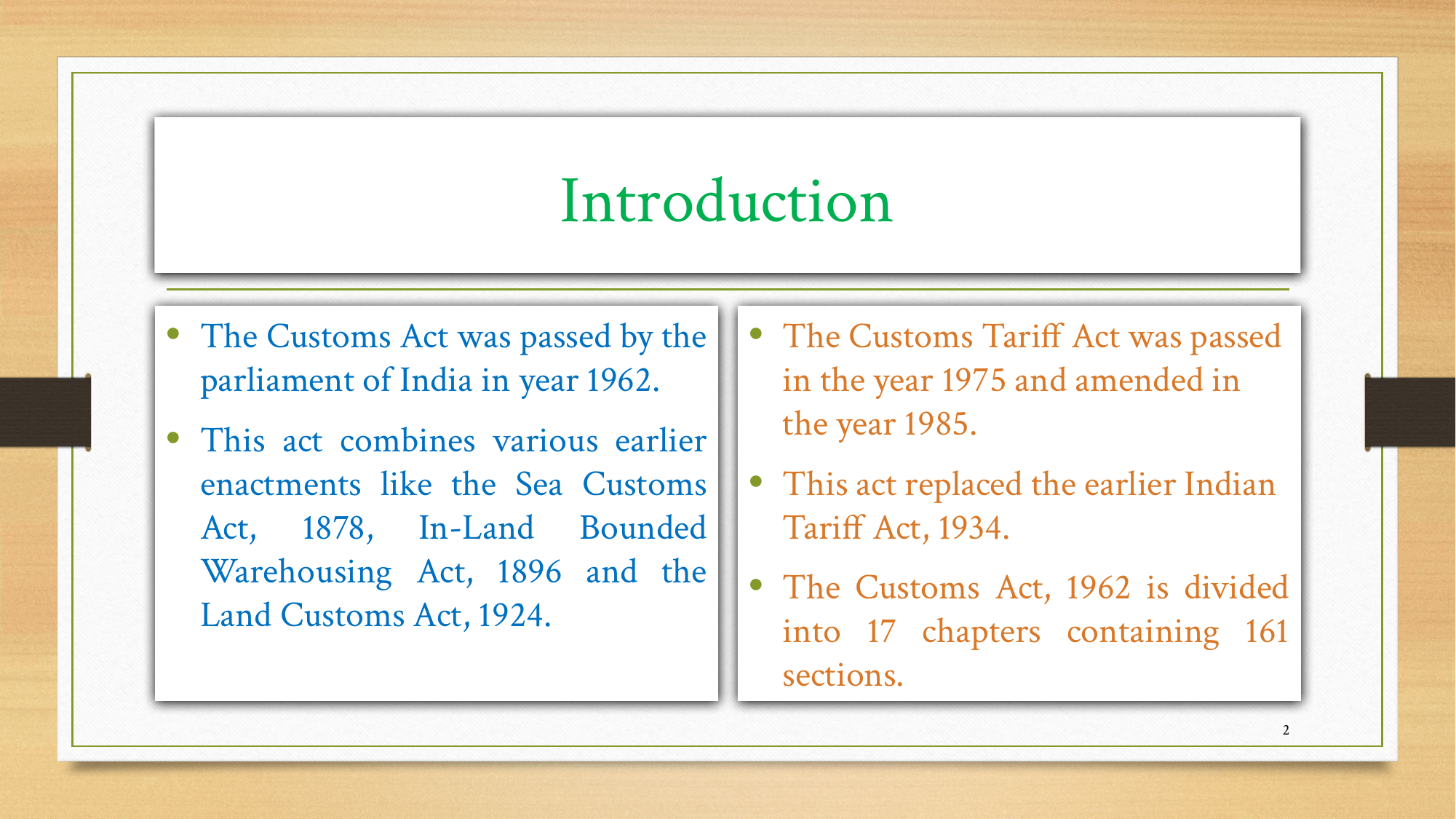

# Introduction
The Customs Act was passed by the parliament of India in year 1962.
This act combines various earlier enactments like the Sea Customs Act, 1878, In-Land Bounded Warehousing Act, 1896 and the Land Customs Act, 1924.

The Customs Tariff Act was passed in the year 1975 and amended in the year 1985.
This act replaced the earlier Indian Tariff Act, 1934.
The Customs Act, 1962 is divided into 17 chapters containing 161 sections.
2